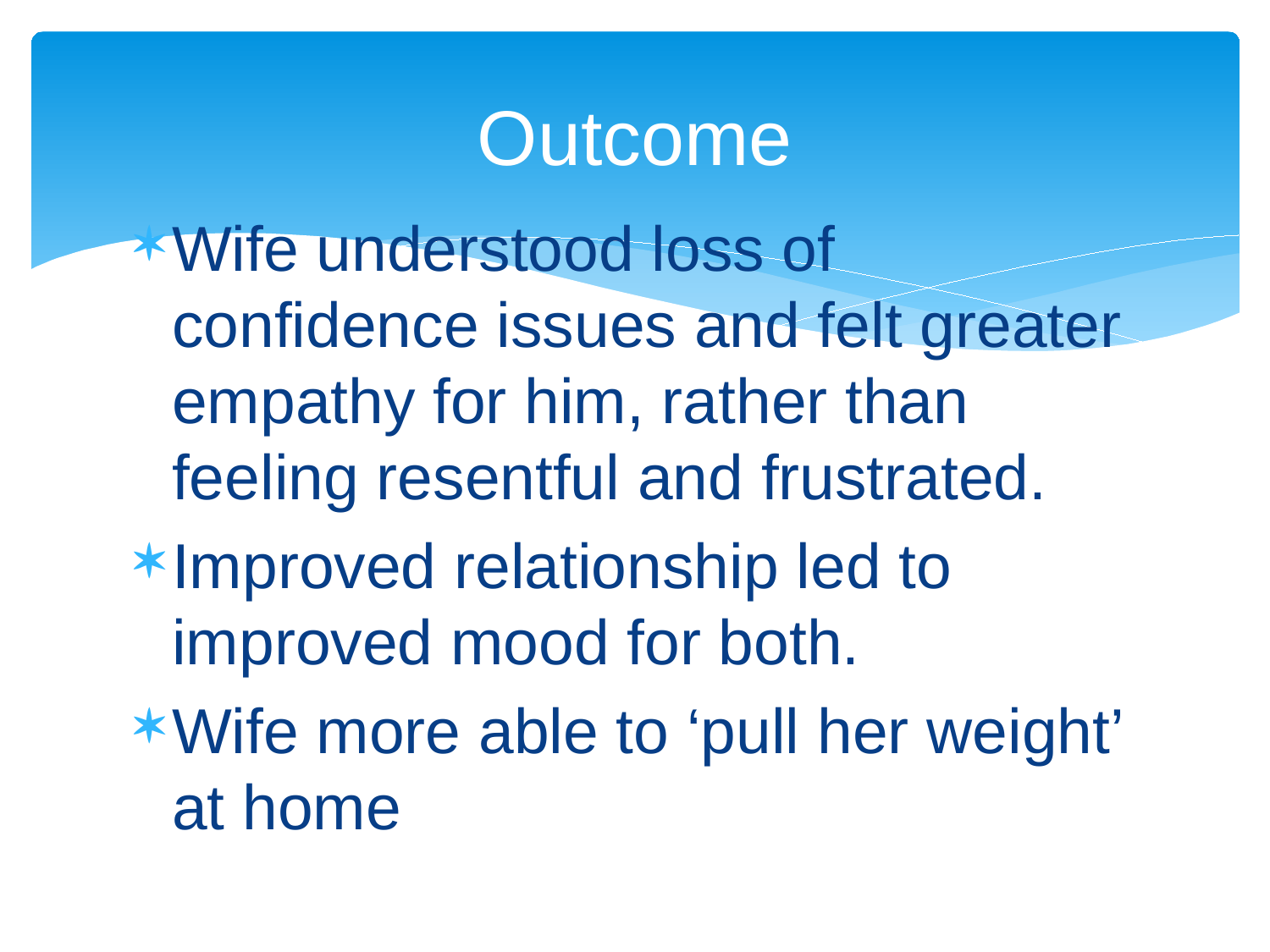

# Outcome
Wife understood loss of confidence issues and felt greater empathy for him, rather than feeling resentful and frustrated.
Improved relationship led to improved mood for both.
Wife more able to ‘pull her weight’ at home